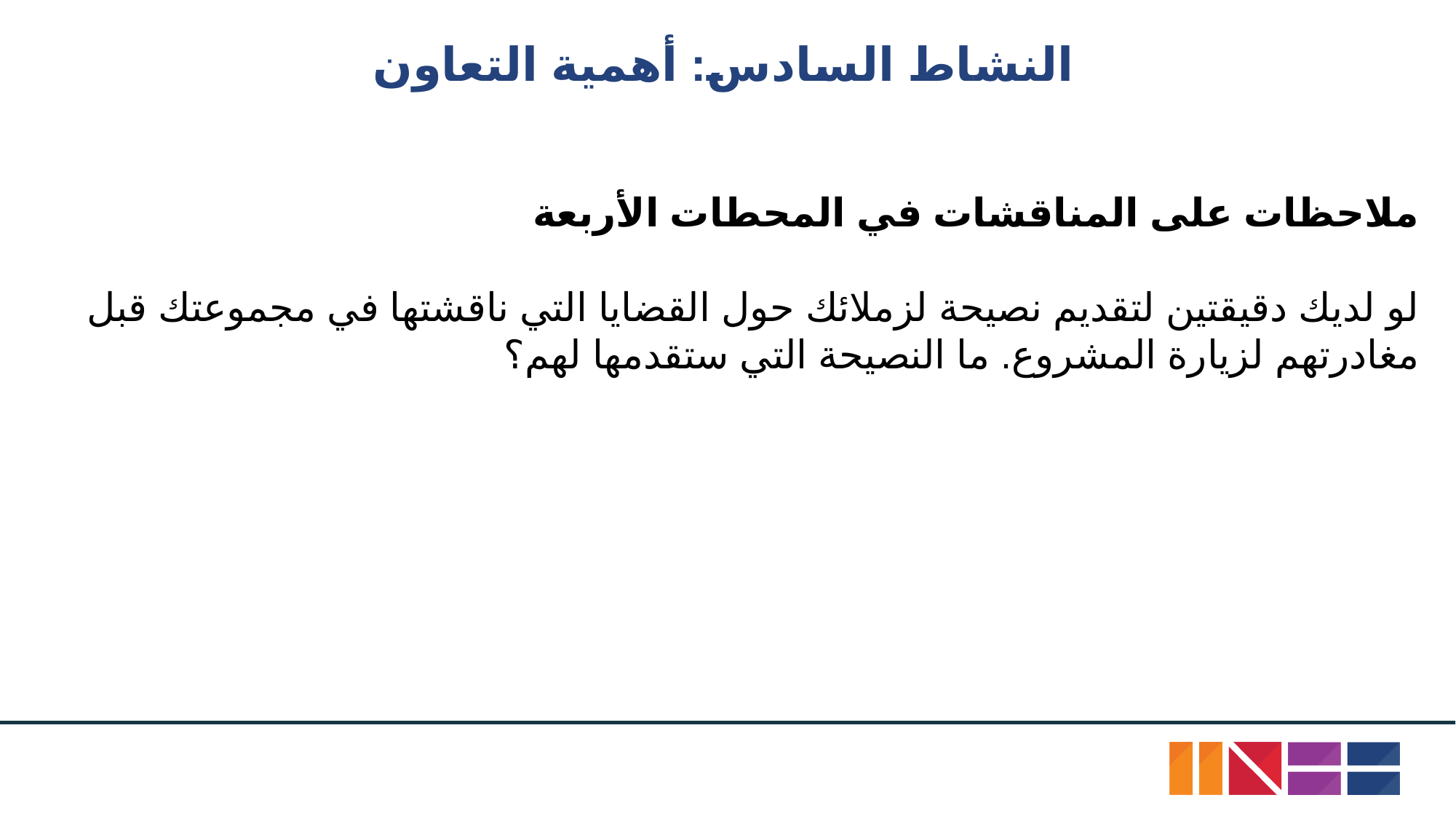

# النشاط السادس: أهمية التعاون

ملاحظات على المناقشات في المحطات الأربعة

لو لديك دقيقتين لتقديم نصيحة لزملائك حول القضايا التي ناقشتها في مجموعتك قبل مغادرتهم لزيارة المشروع. ما النصيحة التي ستقدمها لهم؟